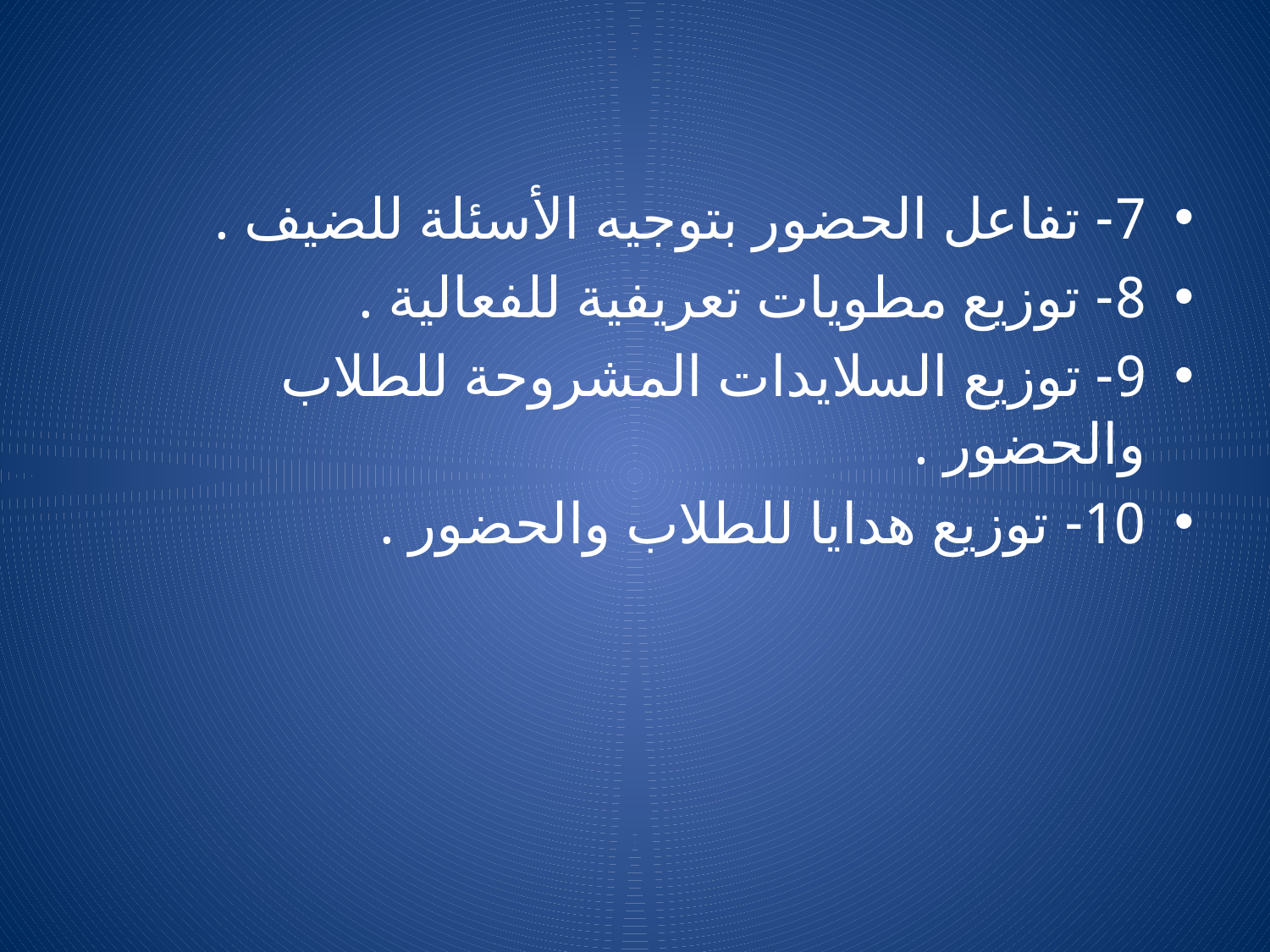

7- تفاعل الحضور بتوجيه الأسئلة للضيف .
8- توزيع مطويات تعريفية للفعالية .
9- توزيع السلايدات المشروحة للطلاب والحضور .
10- توزيع هدايا للطلاب والحضور .